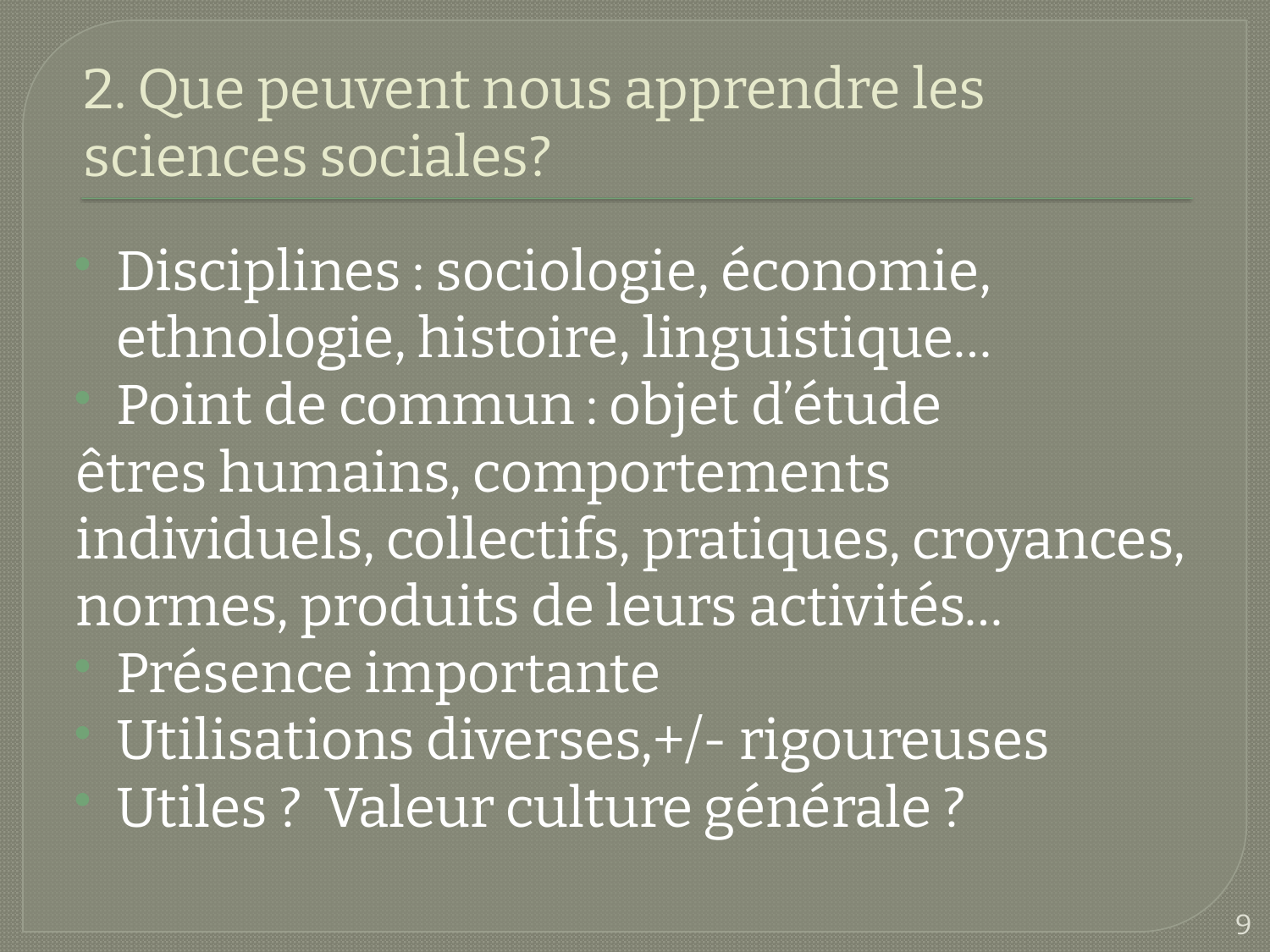

# 2. Que peuvent nous apprendre les sciences sociales?
Disciplines : sociologie, économie, ethnologie, histoire, linguistique…
Point de commun : objet d’étude
êtres humains, comportements individuels, collectifs, pratiques, croyances, normes, produits de leurs activités…
Présence importante
Utilisations diverses,+/- rigoureuses
Utiles ?  Valeur culture générale ?

9